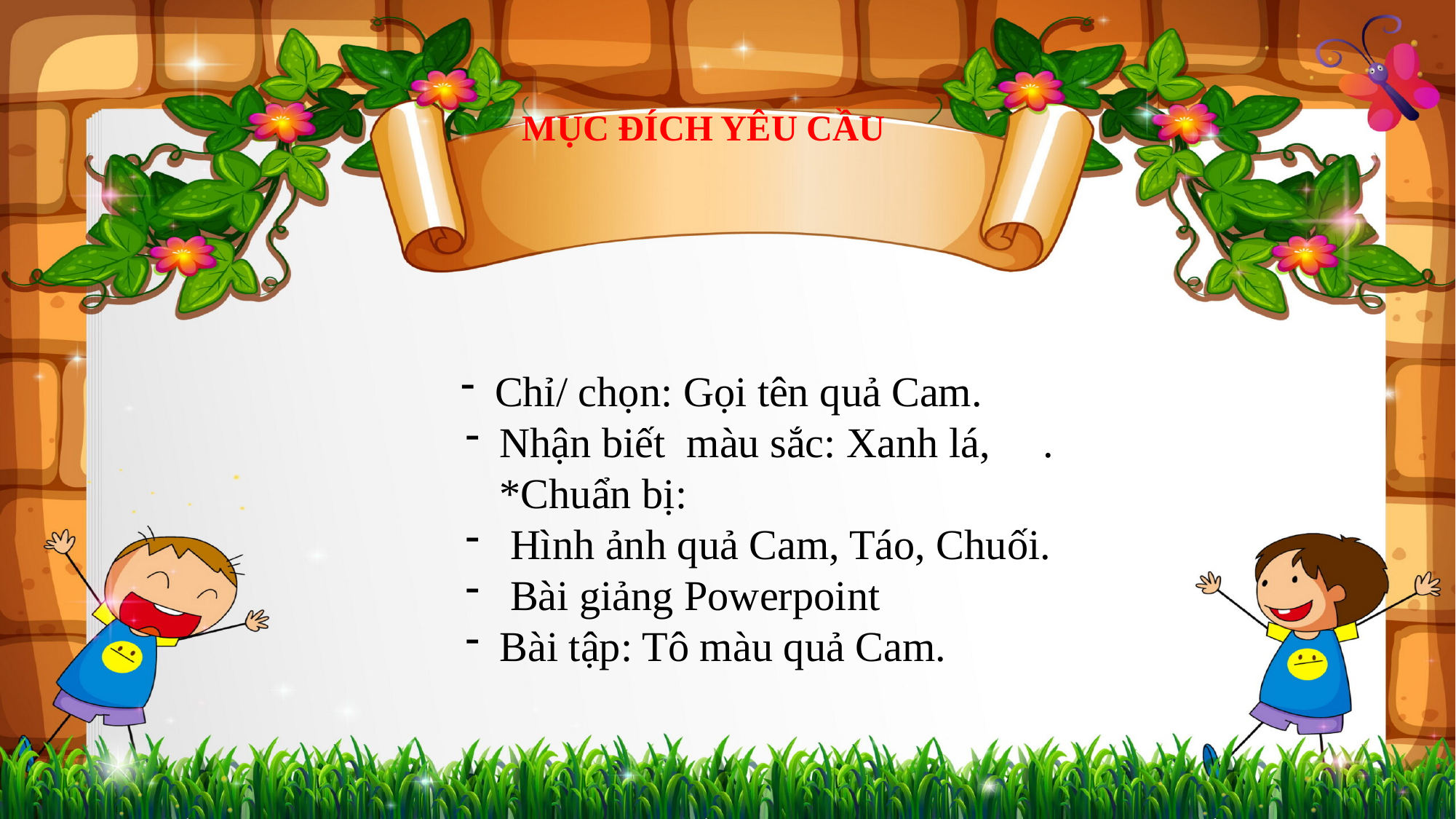

MỤC ĐÍCH YÊU CẦU
Chỉ/ chọn: Gọi tên quả Cam.
Nhận biết  màu sắc: Xanh lá,     .    *Chuẩn bị:
 Hình ảnh quả Cam, Táo, Chuối.
 Bài giảng Powerpoint
Bài tập: Tô màu quả Cam.